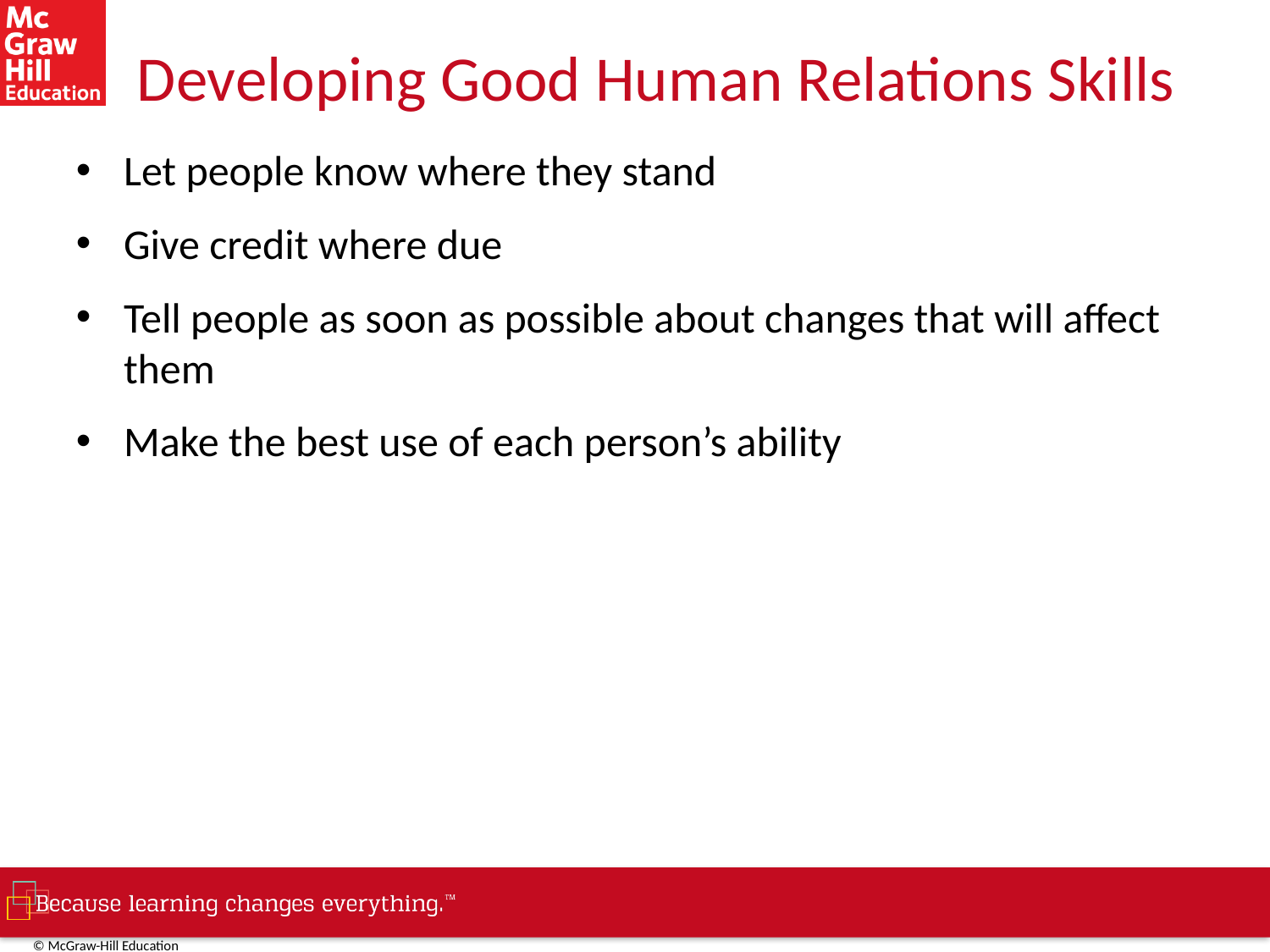

# Developing Good Human Relations Skills
Let people know where they stand
Give credit where due
Tell people as soon as possible about changes that will affect them
Make the best use of each person’s ability